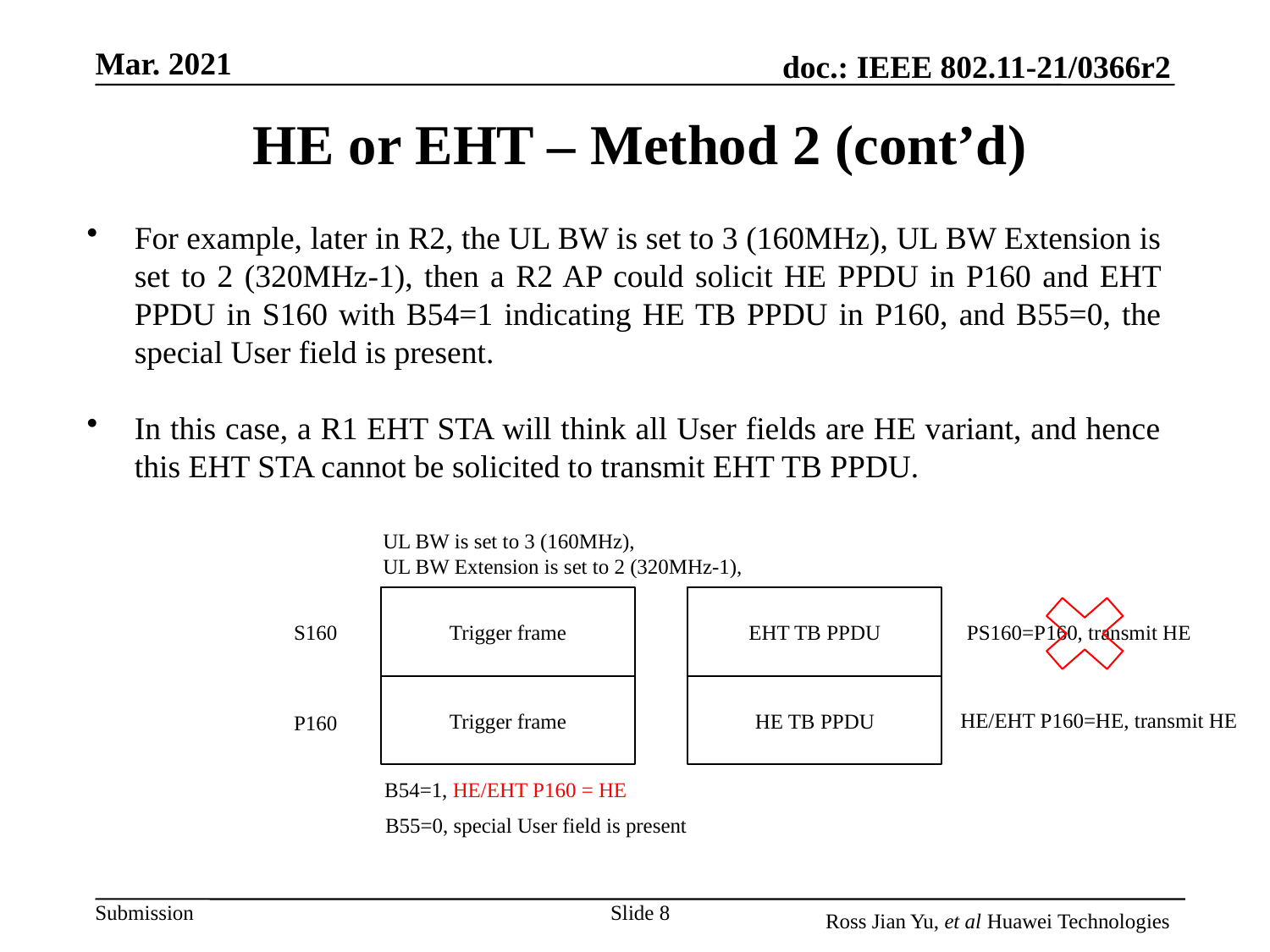

# HE or EHT – Method 2 (cont’d)
For example, later in R2, the UL BW is set to 3 (160MHz), UL BW Extension is set to 2 (320MHz-1), then a R2 AP could solicit HE PPDU in P160 and EHT PPDU in S160 with B54=1 indicating HE TB PPDU in P160, and B55=0, the special User field is present.

In this case, a R1 EHT STA will think all User fields are HE variant, and hence this EHT STA cannot be solicited to transmit EHT TB PPDU.
UL BW is set to 3 (160MHz),
UL BW Extension is set to 2 (320MHz-1),

Trigger frame
EHT TB PPDU
PS160=P160, transmit HE
S160
Trigger frame
HE TB PPDU
HE/EHT P160=HE, transmit HE
P160
B54=1, HE/EHT P160 = HE
B55=0, special User field is present
Slide 8